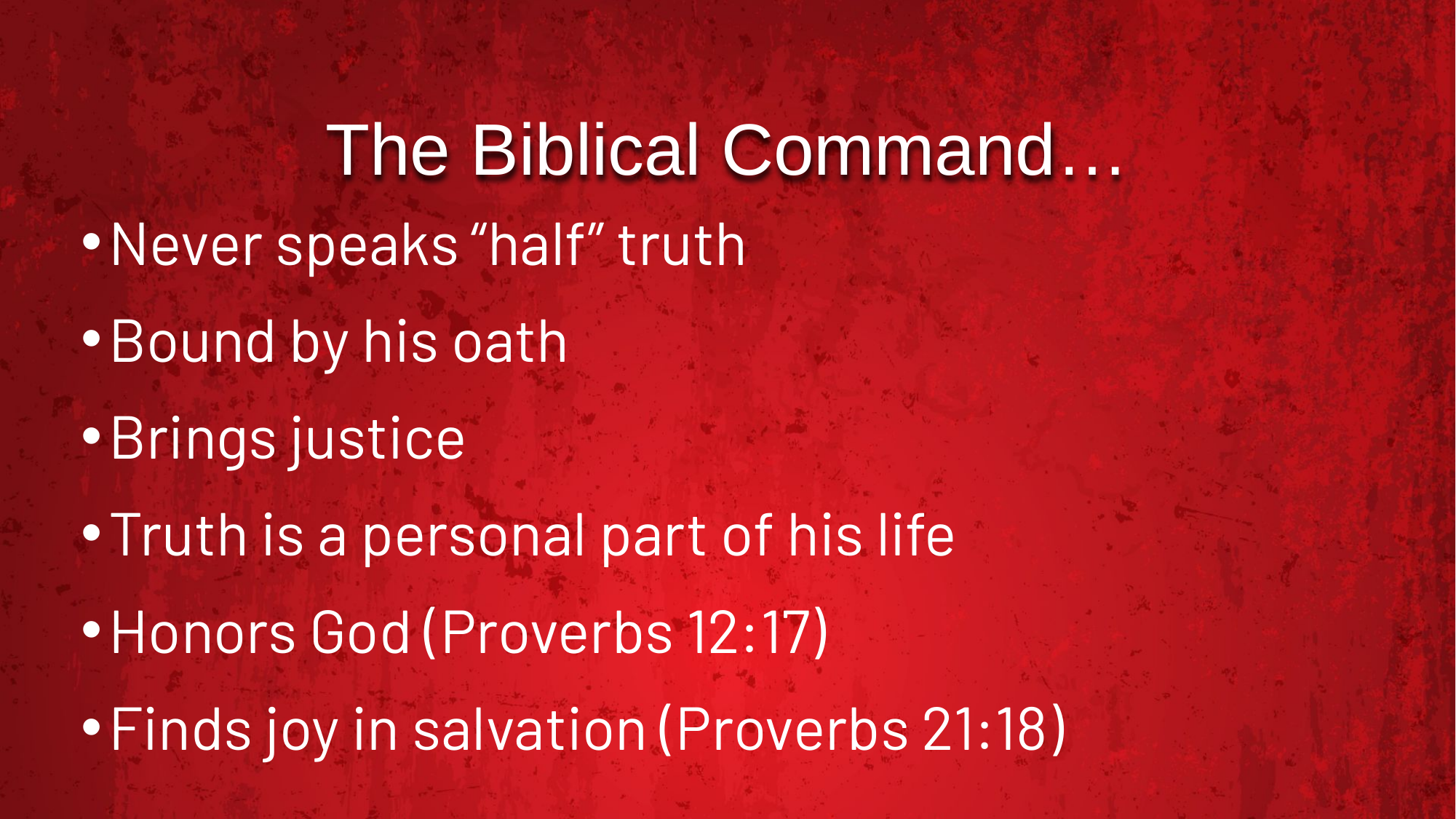

# The Biblical Command…
Never speaks “half” truth
Bound by his oath
Brings justice
Truth is a personal part of his life
Honors God (Proverbs 12:17)
Finds joy in salvation (Proverbs 21:18)